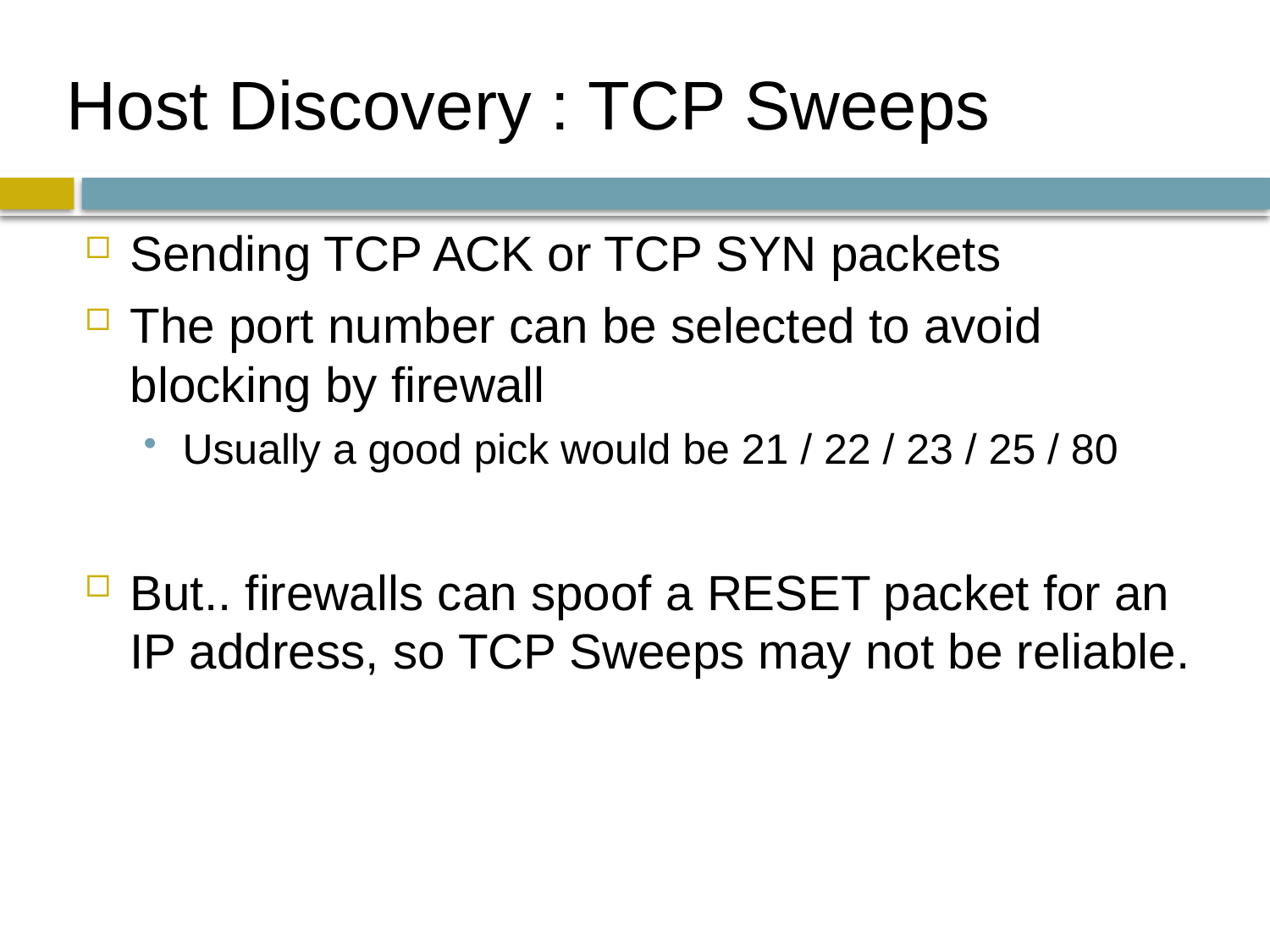

# Host Discovery : TCP Sweeps
Sending TCP ACK or TCP SYN packets
The port number can be selected to avoid blocking by firewall
Usually a good pick would be 21 / 22 / 23 / 25 / 80

But.. firewalls can spoof a RESET packet for an IP address, so TCP Sweeps may not be reliable.